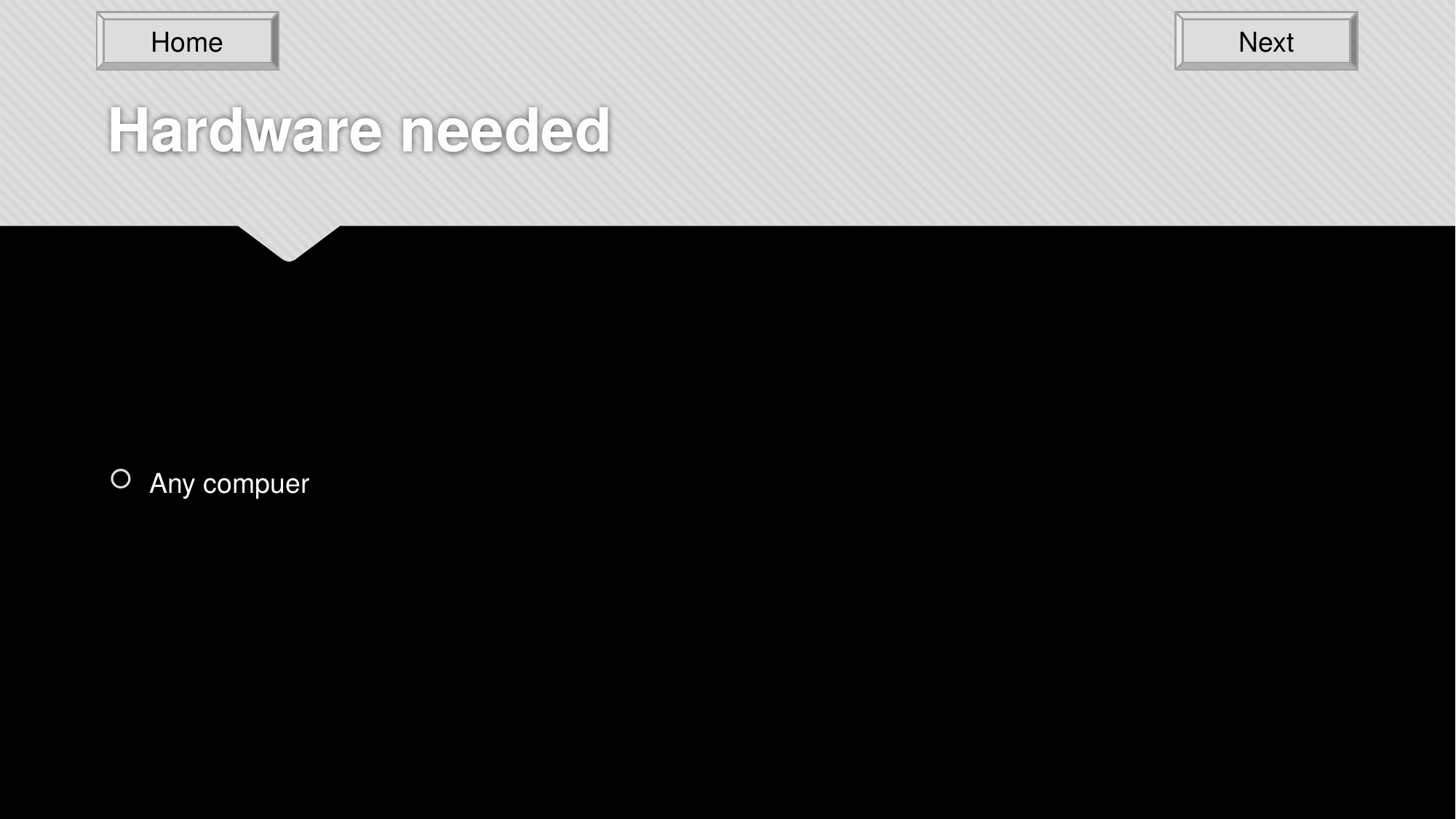

Home
Next
# Hardware needed
Any compuer